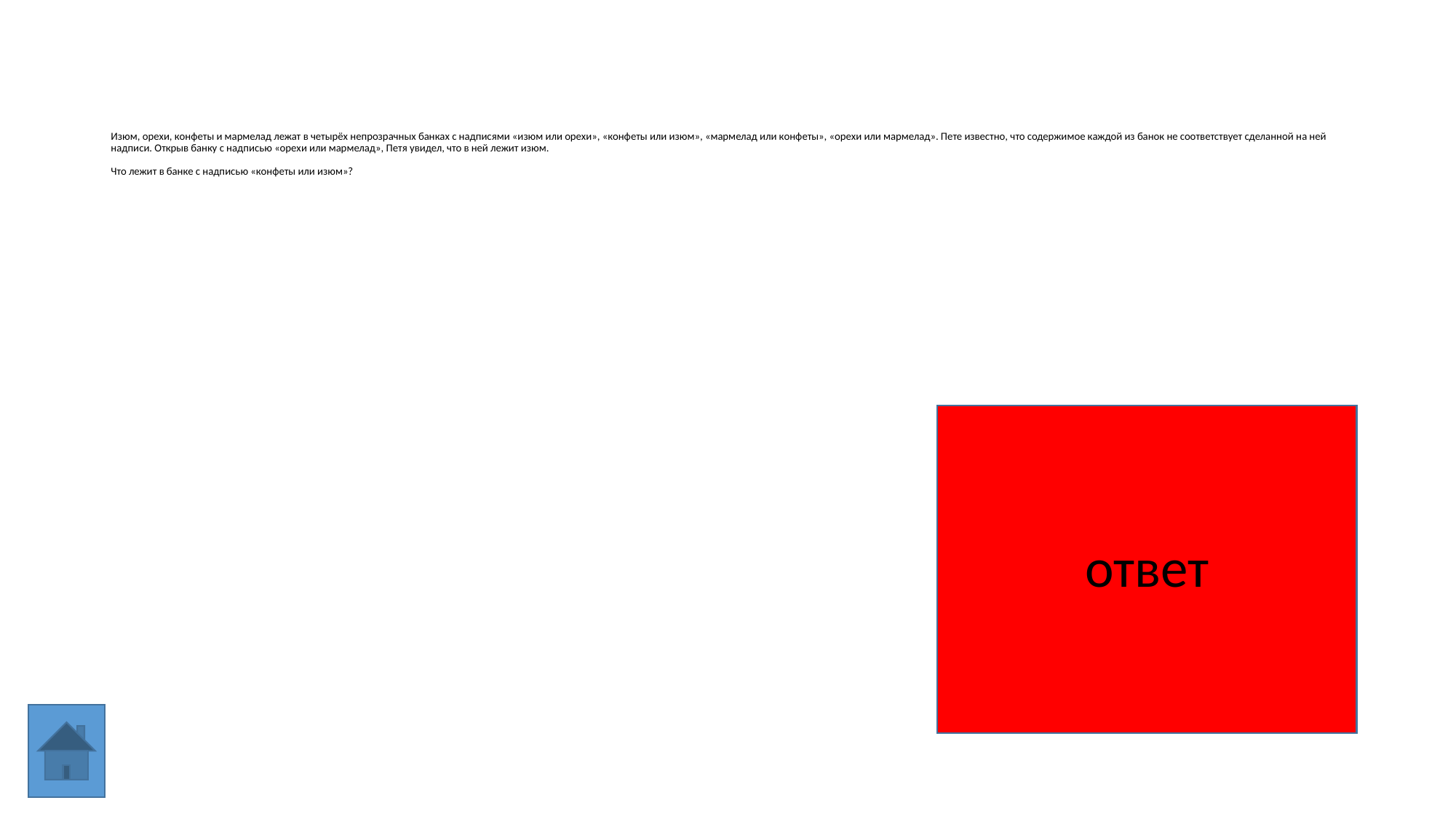

# Изюм, орехи, конфеты и мармелад лежат в четырёх непрозрачных банках с надписями «изюм или орехи», «конфеты или изюм», «мармелад или конфеты», «орехи или мармелад». Пете известно, что содержимое каждой из банок не соответствует сделанной на ней надписи. Открыв банку с надписью «орехи или мармелад», Петя увидел, что в ней лежит изюм.   Что лежит в банке с надписью «конфеты или изюм»?
ответ